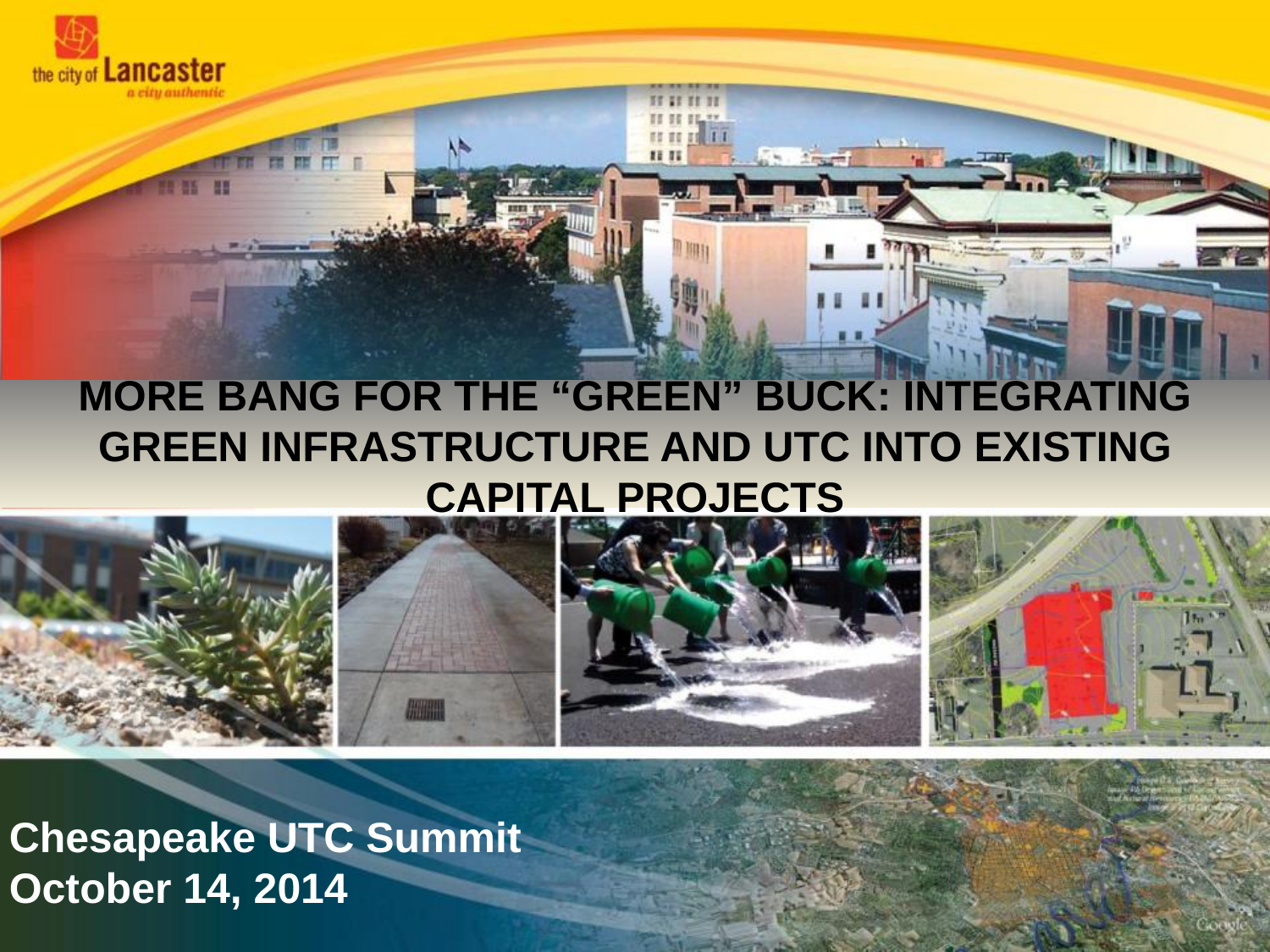

#
More Bang for the “green” Buck: Integrating Green Infrastructure and utc into Existing capital Projects
Chesapeake UTC Summit
October 14, 2014